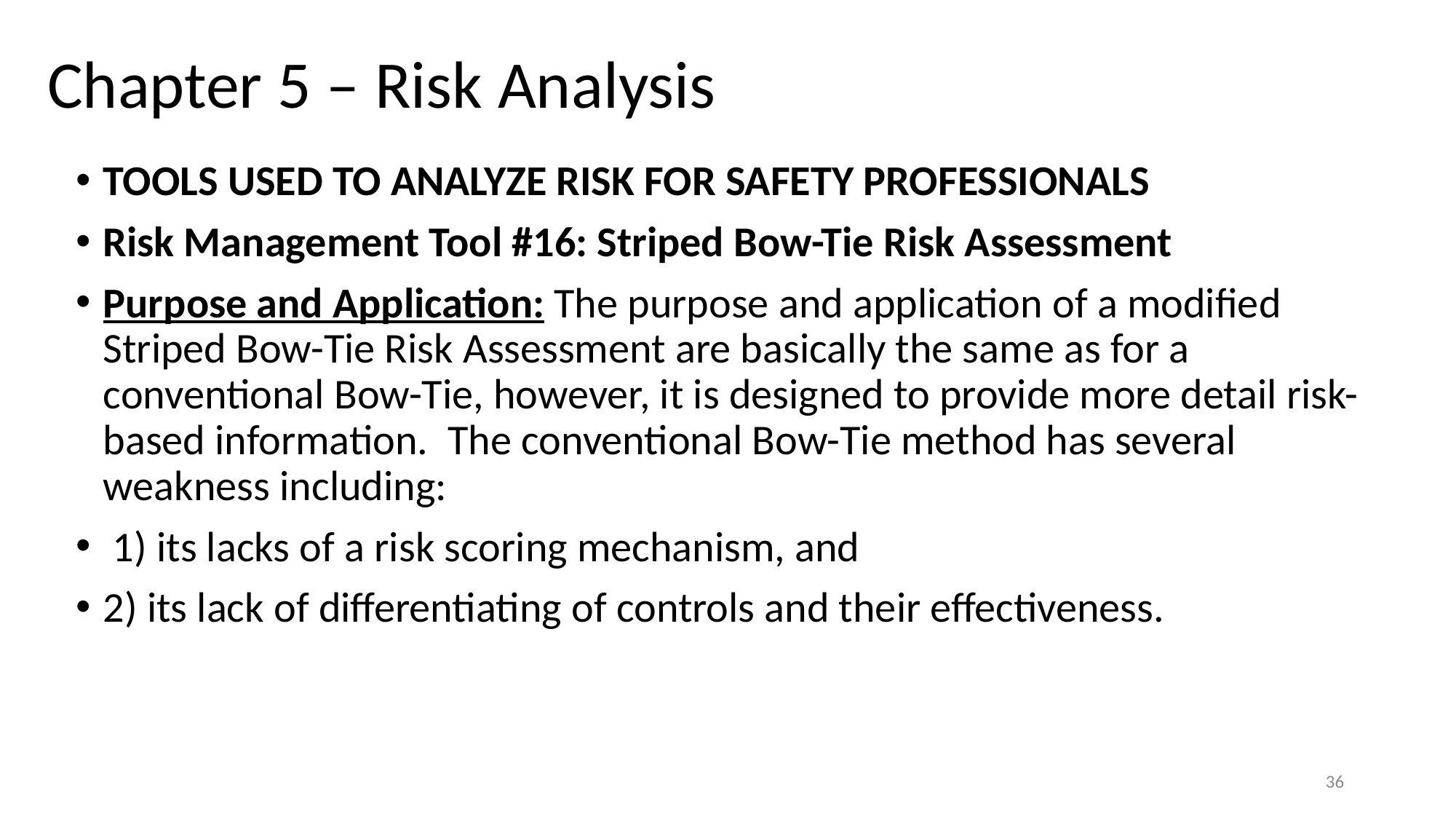

# Chapter 5 – Risk Analysis
TOOLS USED TO ANALYZE RISK FOR SAFETY PROFESSIONALS
Risk Management Tool #16: Striped Bow-Tie Risk Assessment
Purpose and Application: The purpose and application of a modified Striped Bow-Tie Risk Assessment are basically the same as for a conventional Bow-Tie, however, it is designed to provide more detail risk-based information.  The conventional Bow-Tie method has several weakness including:
 1) its lacks of a risk scoring mechanism, and
2) its lack of differentiating of controls and their effectiveness.
36